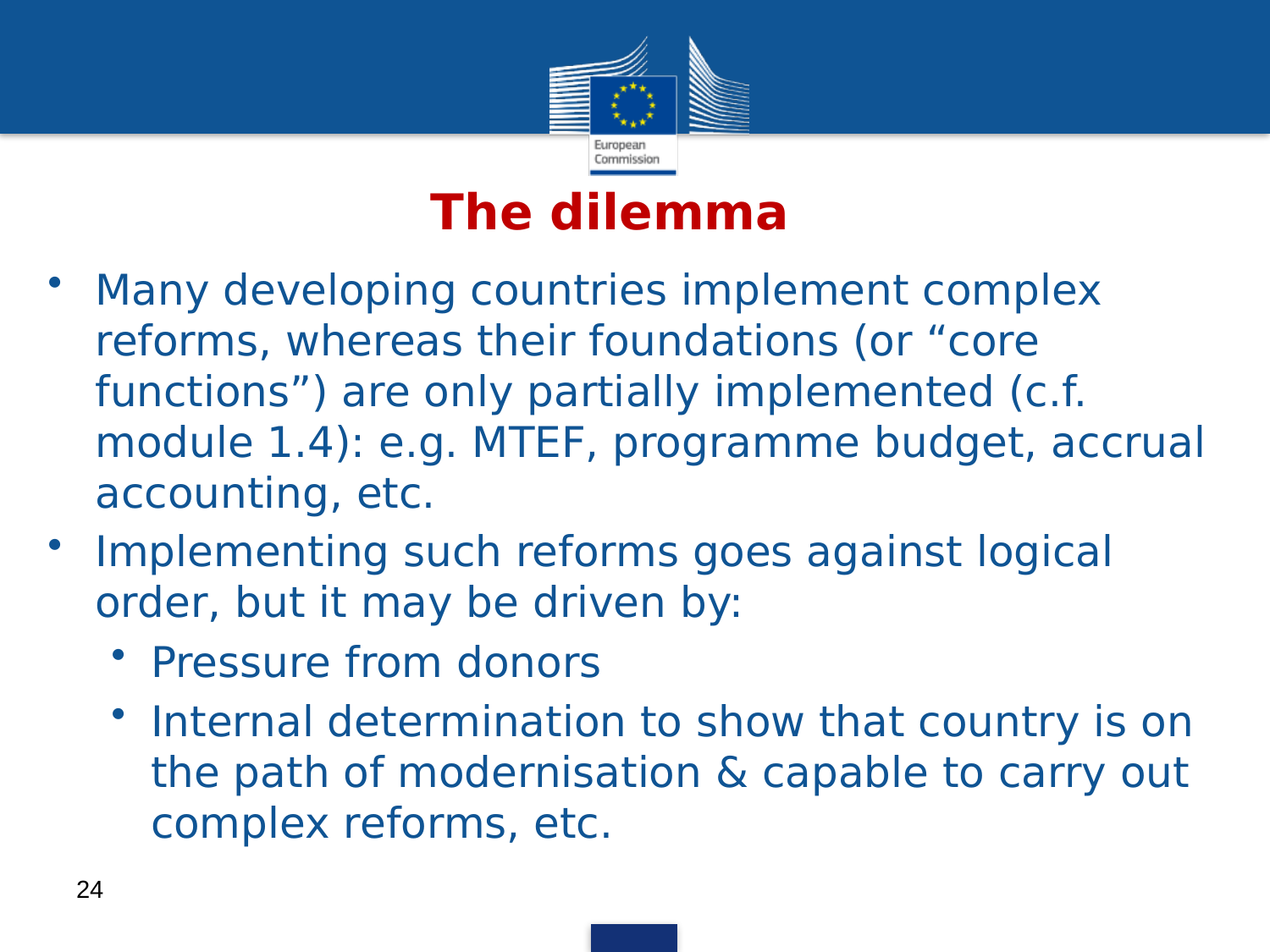

# The dilemma
Many developing countries implement complex reforms, whereas their foundations (or “core functions”) are only partially implemented (c.f. module 1.4): e.g. MTEF, programme budget, accrual accounting, etc.
Implementing such reforms goes against logical order, but it may be driven by:
Pressure from donors
Internal determination to show that country is on the path of modernisation & capable to carry out complex reforms, etc.
24